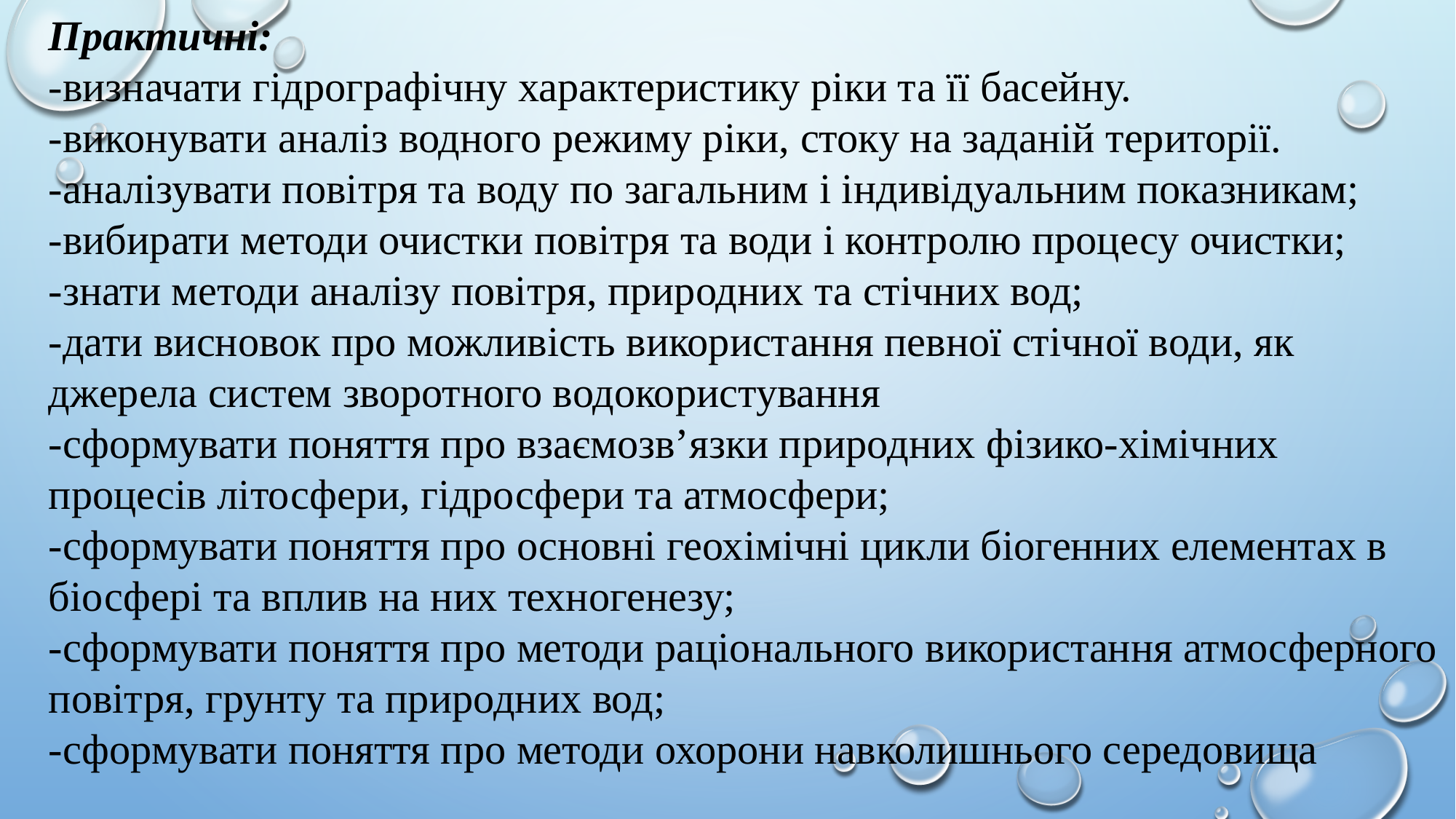

Практичні:
-визначати гідрографічну характеристику ріки та її басейну.
-виконувати аналіз водного режиму ріки, стоку на заданій території.
-аналізувати повітря та воду по загальним і індивідуальним показникам;
-вибирати методи очистки повітря та води і контролю процесу очистки;
-знати методи аналізу повітря, природних та стічних вод;
-дати висновок про можливість використання певної стічної води, як джерела систем зворотного водокористування
-сформувати поняття про взаємозв’язки природних фізико-хімічних процесів літосфери, гідросфери та атмосфери;
-сформувати поняття про основні геохімічні цикли біогенних елементах в біосфері та вплив на них техногенезу;
-сформувати поняття про методи раціонального використання атмосферного повітря, грунту та природних вод;
-сформувати поняття про методи охорони навколишнього середовища